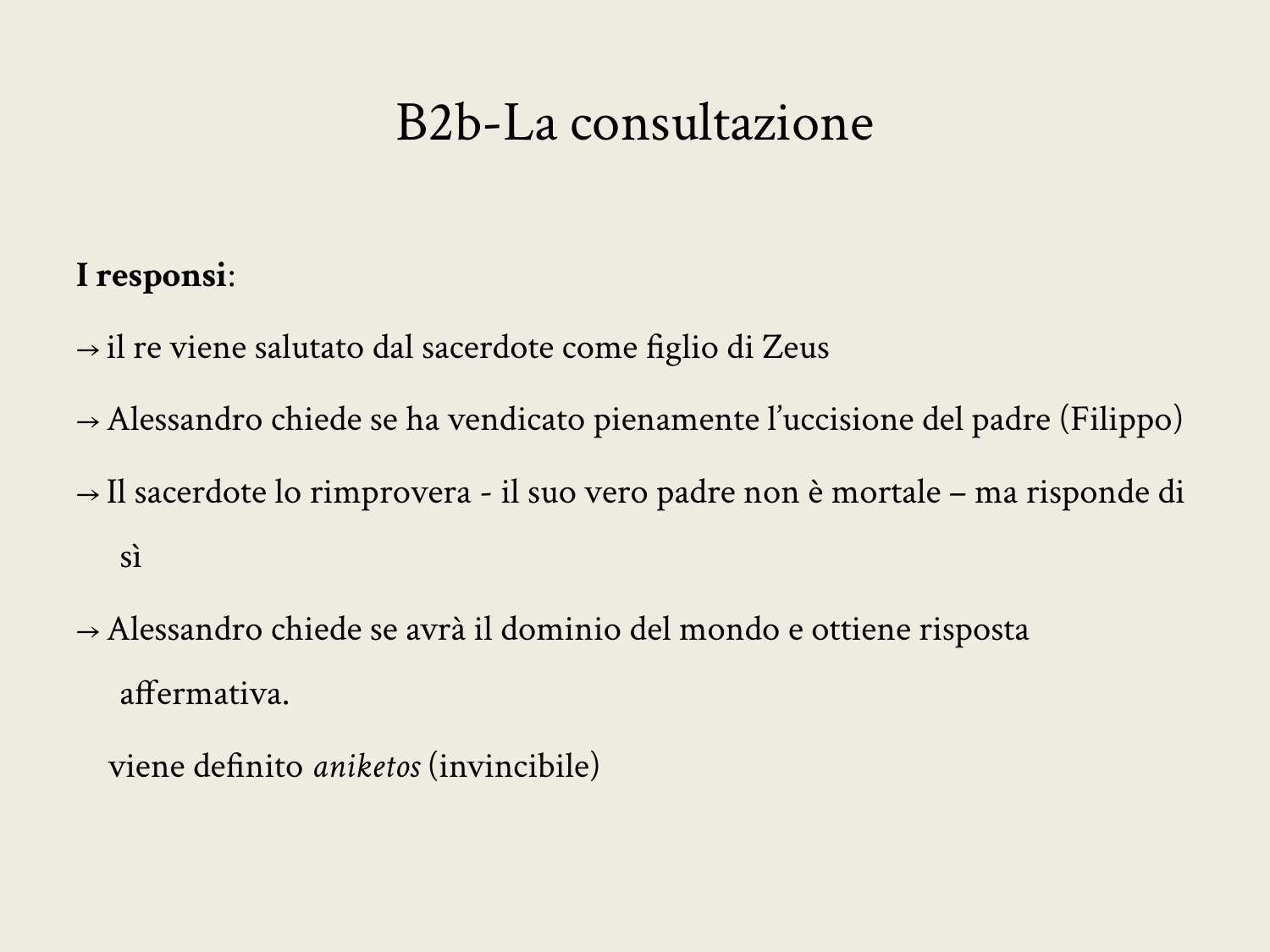

# B2b-La consultazione
I responsi:
→ il re viene salutato dal sacerdote come figlio di Zeus
→ Alessandro chiede se ha vendicato pienamente l’uccisione del padre (Filippo)
→ Il sacerdote lo rimprovera - il suo vero padre non è mortale – ma risponde di sì
→ Alessandro chiede se avrà il dominio del mondo e ottiene risposta affermativa.
    viene definito aniketos (invincibile)